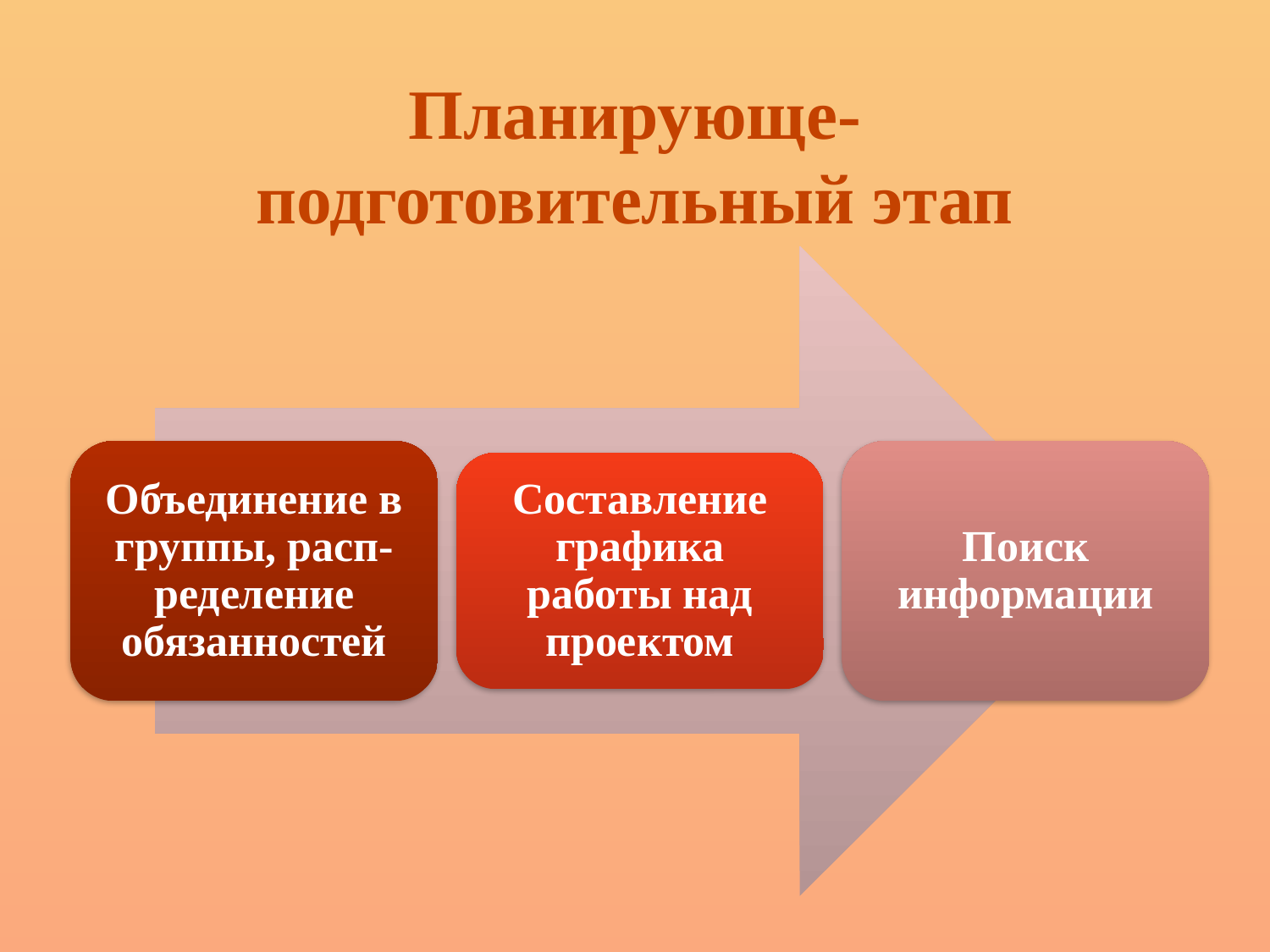

# Планирующе- подготовительный этап
Объединение в группы, расп-ределение обязанностей
Составление графика работы над проектом
Поиск информации